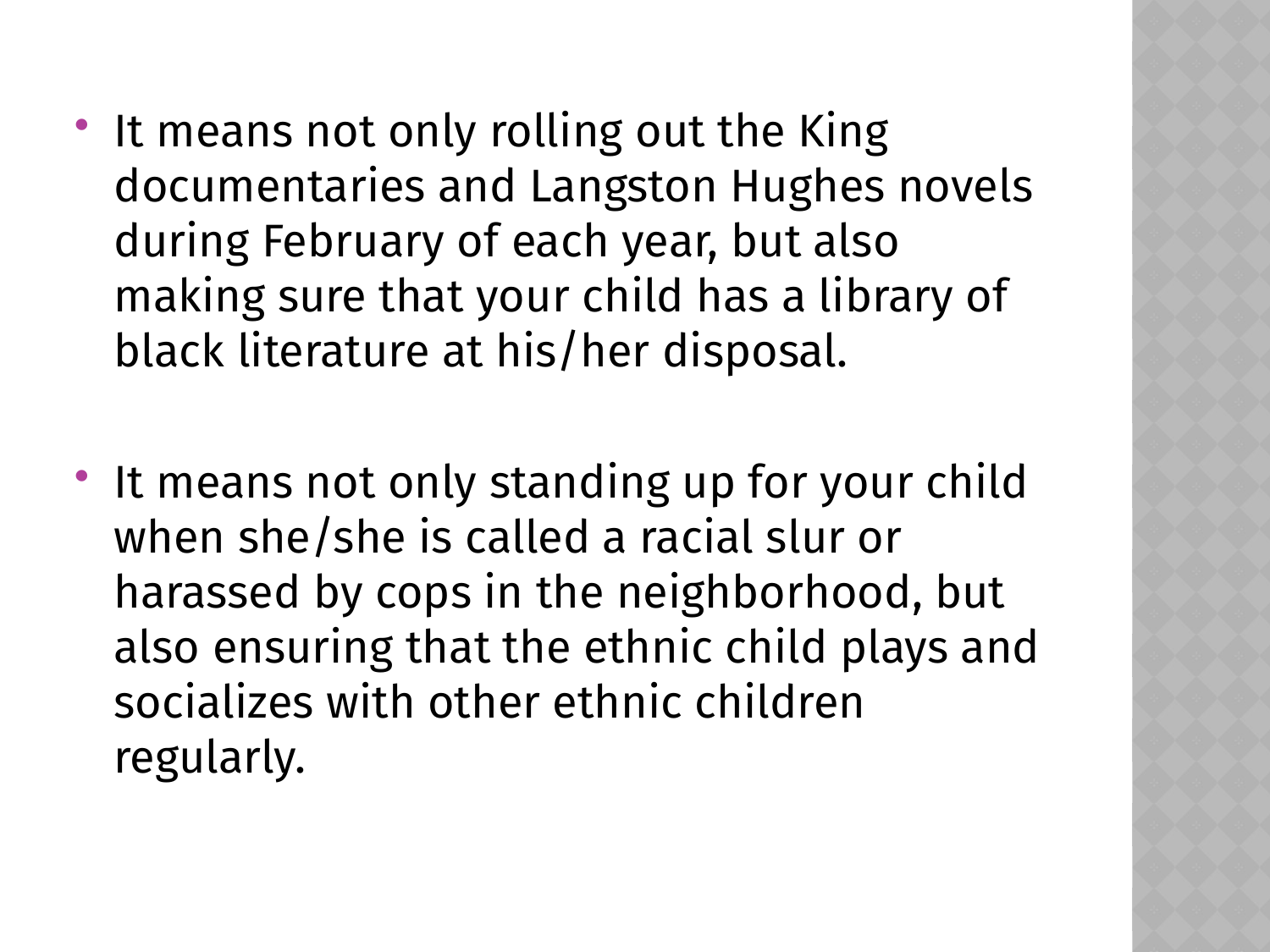

It means not only rolling out the King documentaries and Langston Hughes novels during February of each year, but also making sure that your child has a library of black literature at his/her disposal.

It means not only standing up for your child when she/she is called a racial slur or harassed by cops in the neighborhood, but also ensuring that the ethnic child plays and socializes with other ethnic children regularly.